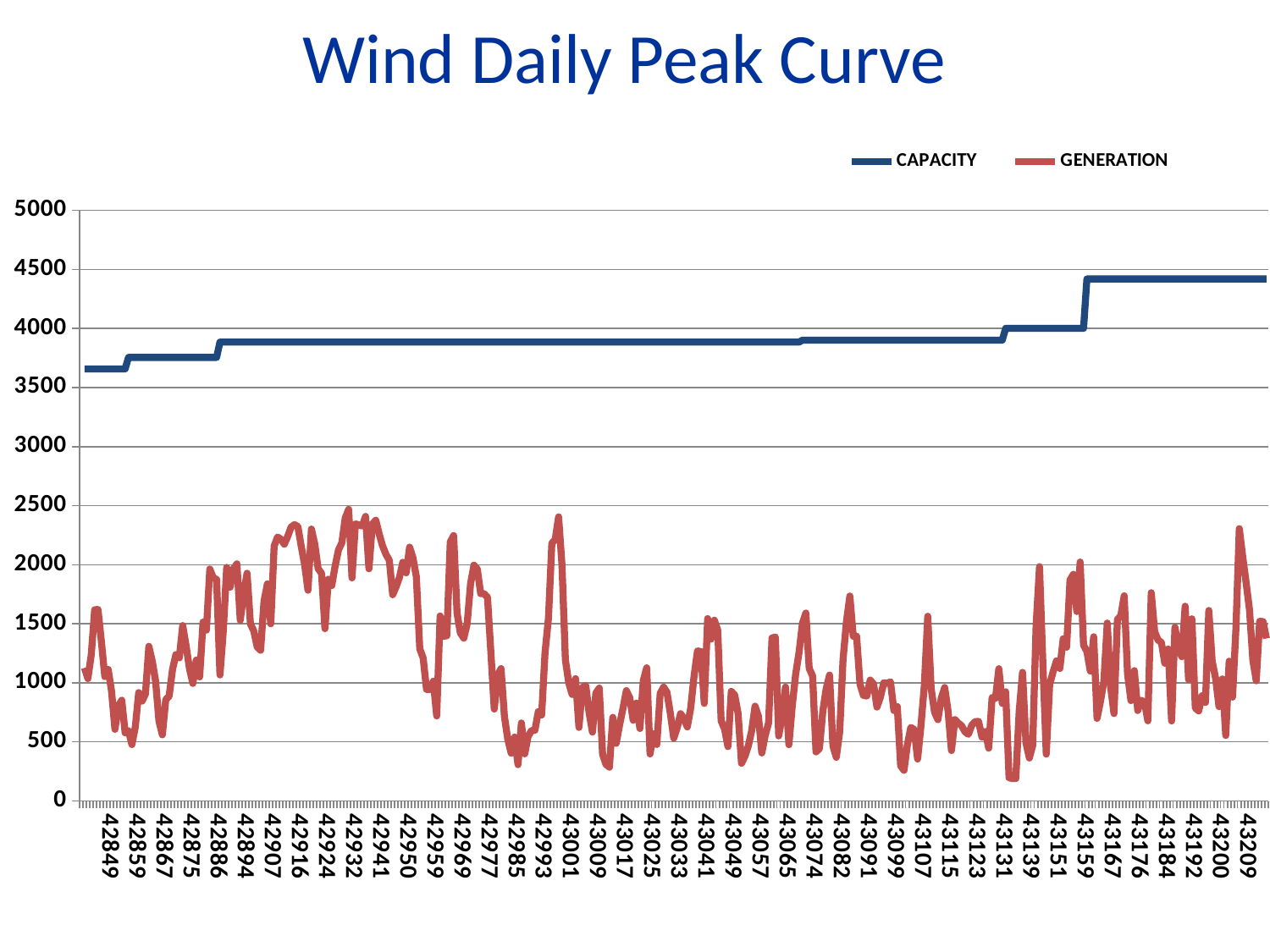

# Wind Daily Peak Curve

### Chart

| Category | CAPACITY | GENERATION |
|---|---|---|
|  | None | None |
| 42842 | 3658.395000000003 | 1126.45 |
| 42843 | 3658.395000000003 | 1036.1899999999998 |
| 42844 | 3658.395000000003 | 1240.56 |
| 42845 | 3658.395000000003 | 1618.36 |
| 42846 | 3658.395000000003 | 1621.1299999999999 |
| 42847 | 3658.395000000003 | 1348.6899999999998 |
| 42848 | 3658.395000000003 | 1053.44 |
| 42849 | 3658.395000000003 | 1113.54 |
| 42850 | 3658.395000000003 | 928.6 |
| 42851 | 3658.395000000003 | 606.66 |
| 42853 | 3658.395000000003 | 804.4499999999995 |
| 42854 | 3658.395000000003 | 852.9 |
| 42855 | 3658.395000000003 | 577.25 |
| 42856 | 3755.595 | 595.63 |
| 42857 | 3755.595 | 477.39 |
| 42859 | 3755.595 | 625.76 |
| 42860 | 3755.595 | 917.41 |
| 42861 | 3755.595 | 845.3399999999995 |
| 42862 | 3755.595 | 906.65 |
| 42863 | 3755.595 | 1308.6799999999998 |
| 42864 | 3755.595 | 1183.87 |
| 42865 | 3755.595 | 1014.5 |
| 42866 | 3755.595 | 676.57 |
| 42867 | 3755.595 | 560.14 |
| 42868 | 3755.595 | 857.4399999999995 |
| 42869 | 3755.595 | 887.9599999999995 |
| 42870 | 3755.595 | 1115.01 |
| 42871 | 3755.595 | 1239.08 |
| 42872 | 3755.595 | 1211.54 |
| 42873 | 3755.595 | 1484.9 |
| 42874 | 3755.595 | 1313.84 |
| 42875 | 3755.595 | 1119.46 |
| 42876 | 3755.595 | 995.1700000000005 |
| 42877 | 3755.595 | 1192.86 |
| 42879 | 3755.595 | 1050.36 |
| 42882 | 3755.595 | 1513.94 |
| 42883 | 3755.595 | 1446.45 |
| 42884 | 3755.595 | 1963.46 |
| 42885 | 3755.595 | 1891.33 |
| 42886 | 3755.595 | 1874.97 |
| 42887 | 3885.495 | 1066.74 |
| 42888 | 3885.495 | 1440.09 |
| 42889 | 3885.495 | 1977.85 |
| 42890 | 3885.495 | 1809.92 |
| 42891 | 3885.495 | 1966.3799999999999 |
| 42892 | 3885.495 | 2007.01 |
| 42893 | 3885.495 | 1529.86 |
| 42894 | 3885.495 | 1755.06 |
| 42895 | 3885.495 | 1927.97 |
| 42899 | 3885.495 | 1498.02 |
| 42900 | 3885.495 | 1439.05 |
| 42902 | 3885.495 | 1303.3 |
| 42903 | 3885.495 | 1275.84 |
| 42905 | 3885.495 | 1690.97 |
| 42906 | 3885.495 | 1837.94 |
| 42907 | 3885.495 | 1499.77 |
| 42908 | 3885.495 | 2158.21 |
| 42909 | 3885.495 | 2234.410000000001 |
| 42910 | 3885.495 | 2216.38 |
| 42911 | 3885.495 | 2174.43 |
| 42912 | 3885.495 | 2238.88 |
| 42913 | 3885.495 | 2318.870000000002 |
| 42914 | 3885.495 | 2339.49 |
| 42916 | 3885.495 | 2324.08 |
| 42917 | 3885.495 | 2155.95 |
| 42918 | 3885.495 | 2001.62 |
| 42919 | 3885.495 | 1783.95 |
| 42920 | 3885.495 | 2302.2599999999998 |
| 42921 | 3885.495 | 2173.44 |
| 42922 | 3885.495 | 1966.8799999999999 |
| 42923 | 3885.495 | 1927.11 |
| 42924 | 3885.495 | 1458.6599999999999 |
| 42925 | 3885.495 | 1876.98 |
| 42926 | 3885.495 | 1823.2 |
| 42927 | 3885.495 | 1987.31 |
| 42928 | 3885.495 | 2125.21 |
| 42929 | 3885.495 | 2186.48 |
| 42930 | 3885.495 | 2396.63 |
| 42931 | 3885.495 | 2468.73 |
| 42932 | 3885.495 | 1888.0 |
| 42933 | 3885.495 | 2346.2799999999997 |
| 42934 | 3885.495 | 2337.27 |
| 42936 | 3885.495 | 2328.350000000002 |
| 42937 | 3885.495 | 2409.15 |
| 42938 | 3885.495 | 1965.58 |
| 42939 | 3885.495 | 2343.79 |
| 42940 | 3885.495 | 2377.3 |
| 42941 | 3885.495 | 2261.88 |
| 42942 | 3885.495 | 2161.52 |
| 42943 | 3885.495 | 2088.42 |
| 42944 | 3885.495 | 2037.84 |
| 42945 | 3885.495 | 1746.33 |
| 42947 | 3885.495 | 1813.59 |
| 42948 | 3885.495 | 1892.36 |
| 42949 | 3885.495 | 2020.52 |
| 42950 | 3885.495 | 1931.78 |
| 42951 | 3885.495 | 2148.71 |
| 42952 | 3885.495 | 2058.830000000002 |
| 42954 | 3885.495 | 1898.74 |
| 42955 | 3885.495 | 1288.42 |
| 42956 | 3885.495 | 1211.25 |
| 42957 | 3885.495 | 943.9 |
| 42958 | 3885.495 | 943.9 |
| 42959 | 3885.495 | 1013.56 |
| 42961 | 3885.495 | 719.6 |
| 42963 | 3885.495 | 1565.97 |
| 42964 | 3885.495 | 1393.7 |
| 42965 | 3885.495 | 1398.76 |
| 42966 | 3885.495 | 2192.45 |
| 42967 | 3885.495 | 2247.16 |
| 42968 | 3885.495 | 1591.08 |
| 42969 | 3885.495 | 1420.8 |
| 42970 | 3885.495 | 1378.12 |
| 42971 | 3885.495 | 1499.22 |
| 42972 | 3885.495 | 1838.6399999999999 |
| 42973 | 3885.495 | 1996.1399999999999 |
| 42974 | 3885.495 | 1963.52 |
| 42975 | 3885.495 | 1754.55 |
| 42976 | 3885.495 | 1754.55 |
| 42977 | 3885.495 | 1724.07 |
| 42978 | 3885.495 | 1255.03 |
| 42979 | 3885.495 | 777.92 |
| 42980 | 3885.495 | 1065.92 |
| 42981 | 3885.495 | 1120.26 |
| 42982 | 3885.495 | 713.71 |
| 42983 | 3885.495 | 521.3099999999995 |
| 42984 | 3885.495 | 404.09 |
| 42985 | 3885.495 | 540.8199999999995 |
| 42986 | 3885.495 | 307.47 |
| 42987 | 3885.495 | 660.31 |
| 42988 | 3885.495 | 398.74 |
| 42989 | 3885.495 | 546.88 |
| 42990 | 3885.495 | 595.9499999999995 |
| 42991 | 3885.495 | 597.8499999999992 |
| 42992 | 3885.495 | 755.31 |
| 42993 | 3885.495 | 728.15 |
| 42994 | 3885.495 | 1257.56 |
| 42995 | 3885.495 | 1546.1499999999999 |
| 42996 | 3885.495 | 2182.32 |
| 42997 | 3885.495 | 2213.47 |
| 42998 | 3885.495 | 2405.58 |
| 42999 | 3885.495 | 1995.34 |
| 43000 | 3885.495 | 1193.75 |
| 43001 | 3885.495 | 996.87 |
| 43002 | 3885.495 | 901.8199999999995 |
| 43003 | 3885.495 | 1035.53 |
| 43004 | 3885.495 | 622.75 |
| 43005 | 3885.495 | 961.64 |
| 43006 | 3885.495 | 978.08 |
| 43007 | 3885.495 | 749.47 |
| 43008 | 3885.495 | 582.76 |
| 43009 | 3885.495 | 911.93 |
| 43010 | 3885.495 | 955.14 |
| 43011 | 3885.495 | 393.74 |
| 43012 | 3885.495 | 308.9799999999996 |
| 43013 | 3885.495 | 286.1 |
| 43014 | 3885.495 | 707.65 |
| 43015 | 3885.495 | 488.03 |
| 43016 | 3885.495 | 642.08 |
| 43017 | 3885.495 | 782.49 |
| 43018 | 3885.495 | 934.02 |
| 43019 | 3885.495 | 873.01 |
| 43020 | 3885.495 | 683.41 |
| 43021 | 3885.495 | 828.8199999999995 |
| 43022 | 3885.495 | 613.09 |
| 43023 | 3885.495 | 1019.1 |
| 43024 | 3885.495 | 1127.45 |
| 43025 | 3885.495 | 397.88 |
| 43026 | 3885.495 | 568.3599999999992 |
| 43027 | 3885.495 | 478.5 |
| 43028 | 3885.495 | 910.54 |
| 43029 | 3885.495 | 963.49 |
| 43030 | 3885.495 | 920.41 |
| 43031 | 3885.495 | 740.6700000000005 |
| 43032 | 3885.495 | 531.4299999999994 |
| 43033 | 3885.495 | 618.21 |
| 43034 | 3885.495 | 738.47 |
| 43035 | 3885.495 | 697.7800000000005 |
| 43036 | 3885.495 | 626.63 |
| 43037 | 3885.495 | 786.8 |
| 43038 | 3885.495 | 1059.76 |
| 43039 | 3885.495 | 1270.44 |
| 43040 | 3885.495 | 1264.58 |
| 43041 | 3885.495 | 825.9599999999995 |
| 43042 | 3885.495 | 1544.1899999999998 |
| 43043 | 3885.495 | 1369.95 |
| 43044 | 3885.495 | 1530.48 |
| 43045 | 3885.495 | 1445.6499999999999 |
| 43046 | 3885.495 | 678.19 |
| 43047 | 3885.495 | 609.58 |
| 43048 | 3885.495 | 460.32 |
| 43049 | 3885.495 | 927.3599999999992 |
| 43050 | 3885.495 | 897.13 |
| 43051 | 3885.495 | 740.7 |
| 43052 | 3885.495 | 319.39 |
| 43053 | 3885.495 | 377.56 |
| 43054 | 3885.495 | 463.4799999999996 |
| 43055 | 3885.495 | 592.75 |
| 43056 | 3885.495 | 802.56 |
| 43057 | 3885.495 | 716.4499999999995 |
| 43058 | 3885.495 | 406.4 |
| 43059 | 3885.495 | 554.99 |
| 43060 | 3885.495 | 661.05 |
| 43061 | 3885.495 | 1379.44 |
| 43062 | 3885.495 | 1387.81 |
| 43063 | 3885.495 | 550.71 |
| 43064 | 3885.495 | 714.09 |
| 43065 | 3885.495 | 964.21 |
| 43066 | 3885.495 | 476.3 |
| 43067 | 3885.495 | 808.87 |
| 43068 | 3885.495 | 1072.42 |
| 43069 | 3885.495 | 1258.06 |
| 43070 | 3901.495 | 1504.82 |
| 43071 | 3901.495 | 1590.54 |
| 43073 | 3901.495 | 1122.24 |
| 43074 | 3901.495 | 1058.02 |
| 43075 | 3901.495 | 415.81 |
| 43076 | 3901.495 | 442.9 |
| 43077 | 3901.495 | 757.9499999999995 |
| 43078 | 3901.495 | 948.14 |
| 43079 | 3901.495 | 1065.91 |
| 43080 | 3901.495 | 465.27 |
| 43081 | 3901.495 | 369.71 |
| 43082 | 3901.495 | 587.3 |
| 43084 | 3901.495 | 1198.1599999999999 |
| 43085 | 3901.495 | 1518.04 |
| 43086 | 3901.495 | 1734.77 |
| 43087 | 3901.495 | 1394.0 |
| 43088 | 3901.495 | 1395.27 |
| 43089 | 3901.495 | 987.9599999999995 |
| 43090 | 3901.495 | 894.01 |
| 43091 | 3901.495 | 888.3299999999995 |
| 43092 | 3901.495 | 1023.41 |
| 43093 | 3901.495 | 990.1 |
| 43094 | 3901.495 | 794.63 |
| 43095 | 3901.495 | 877.3 |
| 43096 | 3901.495 | 999.9 |
| 43097 | 3901.495 | 996.1700000000005 |
| 43098 | 3901.495 | 1008.62 |
| 43099 | 3901.495 | 766.59 |
| 43100 | 3901.495 | 798.49 |
| 43101 | 3901.495 | 296.97 |
| 43102 | 3901.495 | 259.69 |
| 43103 | 3901.495 | 476.9799999999996 |
| 43104 | 3901.495 | 622.16 |
| 43105 | 3901.495 | 605.09 |
| 43106 | 3901.495 | 354.55 |
| 43107 | 3901.495 | 635.91 |
| 43108 | 3901.495 | 981.03 |
| 43109 | 3901.495 | 1563.46 |
| 43110 | 3901.495 | 952.7 |
| 43111 | 3901.495 | 752.06 |
| 43112 | 3901.495 | 688.5 |
| 43113 | 3901.495 | 871.72 |
| 43114 | 3901.495 | 960.3599999999992 |
| 43115 | 3901.495 | 758.3 |
| 43116 | 3901.495 | 426.75 |
| 43117 | 3901.495 | 689.14 |
| 43118 | 3901.495 | 659.3499999999992 |
| 43119 | 3901.495 | 637.0499999999994 |
| 43120 | 3901.495 | 585.88 |
| 43121 | 3901.495 | 564.14 |
| 43122 | 3901.495 | 640.9299999999994 |
| 43123 | 3901.495 | 671.7800000000005 |
| 43124 | 3901.495 | 673.37 |
| 43125 | 3901.495 | 541.09 |
| 43126 | 3901.495 | 587.66 |
| 43127 | 3901.495 | 447.01 |
| 43128 | 3901.495 | 876.15 |
| 43129 | 3901.495 | 868.9399999999995 |
| 43130 | 3901.495 | 1119.6499999999999 |
| 43131 | 3901.495 | 826.63 |
| 43132 | 4001.495 | 924.02 |
| 43133 | 4001.495 | 196.95000000000007 |
| 43134 | 4001.495 | 189.25 |
| 43135 | 4001.495 | 189.25 |
| 43136 | 4001.495 | 759.22 |
| 43137 | 4001.495 | 1088.6499999999999 |
| 43138 | 4001.495 | 493.39 |
| 43139 | 4001.495 | 363.82 |
| 43140 | 4001.495 | 469.86 |
| 43145 | 4001.495 | 1483.91 |
| 43146 | 4001.495 | 1983.61 |
| 43147 | 4001.495 | 1160.73 |
| 43148 | 4001.495 | 396.04 |
| 43149 | 4001.495 | 985.73 |
| 43150 | 4001.495 | 1092.11 |
| 43151 | 4001.495 | 1185.71 |
| 43152 | 4001.495 | 1122.04 |
| 43153 | 4001.495 | 1372.6699999999998 |
| 43154 | 4001.495 | 1301.6 |
| 43155 | 4001.495 | 1870.22 |
| 43156 | 4001.495 | 1918.56 |
| 43157 | 4001.495 | 1603.8799999999999 |
| 43158 | 4001.495 | 2022.98 |
| 43159 | 4001.495 | 1319.27 |
| 43160 | 4419.695000000002 | 1266.2 |
| 43161 | 4419.695000000002 | 1099.33 |
| 43162 | 4419.695000000002 | 1390.2 |
| 43163 | 4419.695000000002 | 699.12 |
| 43164 | 4419.695000000002 | 842.69 |
| 43165 | 4419.695000000002 | 1010.92 |
| 43166 | 4419.695000000002 | 1505.93 |
| 43167 | 4419.695000000002 | 967.25 |
| 43168 | 4419.695000000002 | 740.25 |
| 43170 | 4419.695000000002 | 1536.28 |
| 43171 | 4419.695000000002 | 1567.26 |
| 43172 | 4419.695000000002 | 1736.78 |
| 43173 | 4419.695000000002 | 1074.85 |
| 43174 | 4419.695000000002 | 849.4 |
| 43175 | 4419.695000000002 | 1103.4 |
| 43176 | 4419.695000000002 | 765.53 |
| 43177 | 4419.695000000002 | 852.57 |
| 43178 | 4419.695000000002 | 837.31 |
| 43179 | 4419.695000000002 | 678.26 |
| 43180 | 4419.695000000002 | 1763.05 |
| 43181 | 4419.695000000002 | 1433.7 |
| 43182 | 4419.695000000002 | 1362.56 |
| 43183 | 4419.695000000002 | 1342.32 |
| 43184 | 4419.695000000002 | 1165.84 |
| 43185 | 4419.695000000002 | 1286.29 |
| 43186 | 4419.695000000002 | 677.14 |
| 43187 | 4419.695000000002 | 1470.2 |
| 43188 | 4419.695000000002 | 1297.7 |
| 43189 | 4419.695000000002 | 1221.86 |
| 43190 | 4419.695000000002 | 1648.74 |
| 43191 | 4419.695000000002 | 1027.32 |
| 43192 | 4419.695000000002 | 1541.86 |
| 43193 | 4419.695000000002 | 786.42 |
| 43194 | 4419.695000000002 | 762.39 |
| 43195 | 4419.695000000002 | 890.4 |
| 43196 | 4419.695000000002 | 834.3199999999995 |
| 43197 | 4419.695000000002 | 1612.41 |
| 43198 | 4419.695000000002 | 1181.62 |
| 43199 | 4419.695000000002 | 1037.52 |
| 43200 | 4419.695000000002 | 799.04 |
| 43201 | 4419.695000000002 | 1032.91 |
| 43202 | 4419.695000000002 | 554.47 |
| 43203 | 4419.695000000002 | 1182.99 |
| 43204 | 4419.695000000002 | 879.3499999999992 |
| 43206 | 4419.695000000002 | 1463.34 |
| 43207 | 4419.695000000002 | 2306.16 |
| 43208 | 4419.695000000002 | 2068.850000000002 |
| 43209 | 4419.695000000002 | 1848.85 |
| 43210 | 4419.695000000002 | 1619.08 |
| 43211 | 4419.695000000002 | 1191.58 |
| 43213 | 4419.695000000002 | 1016.8599999999992 |
| 43214 | 4419.695000000002 | 1521.51 |
| 43215 | 4419.695000000002 | 1517.75 |
| 43216 | 4419.695000000002 | 1375.74 |